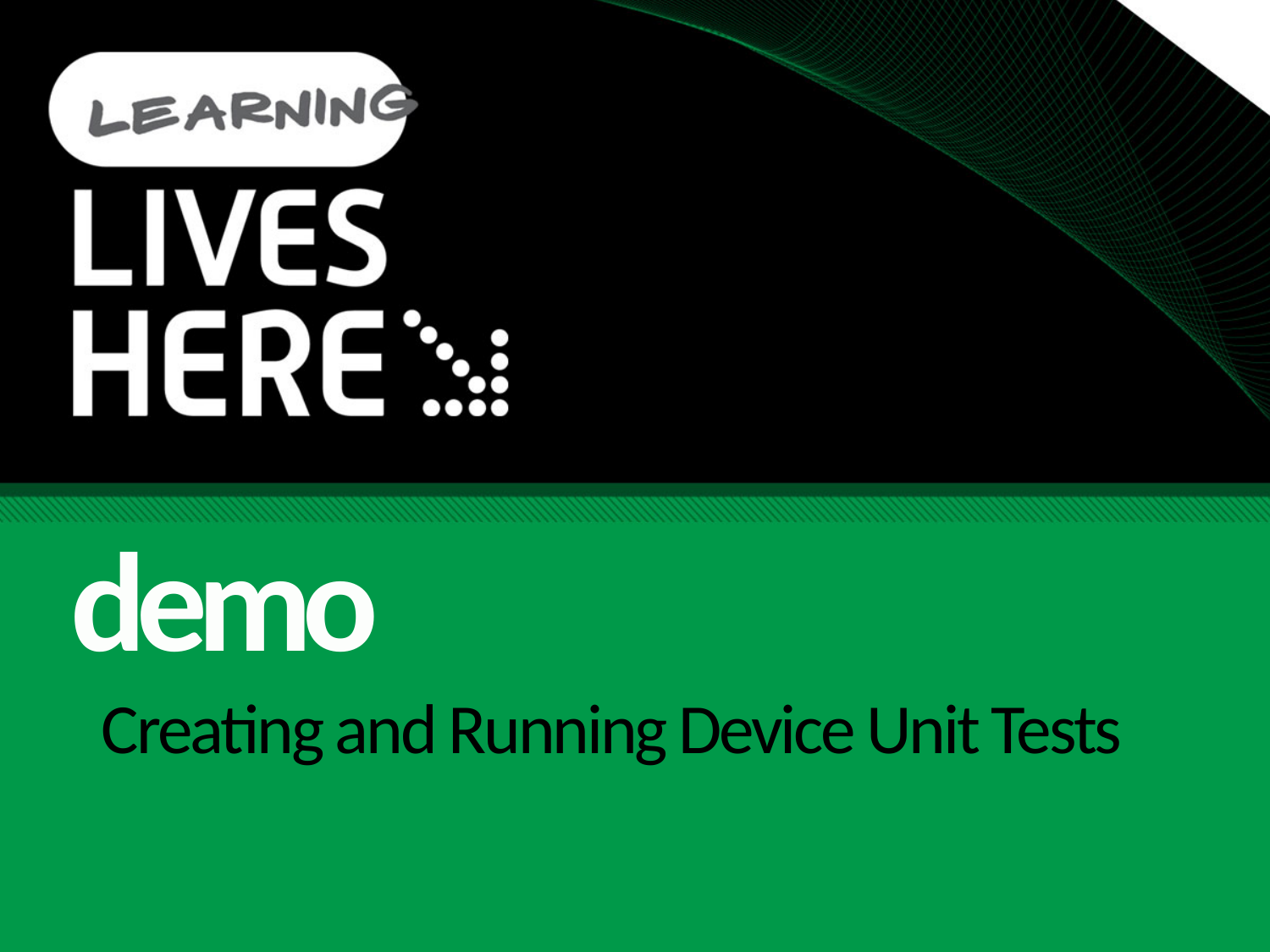

demo
# Creating and Running Device Unit Tests